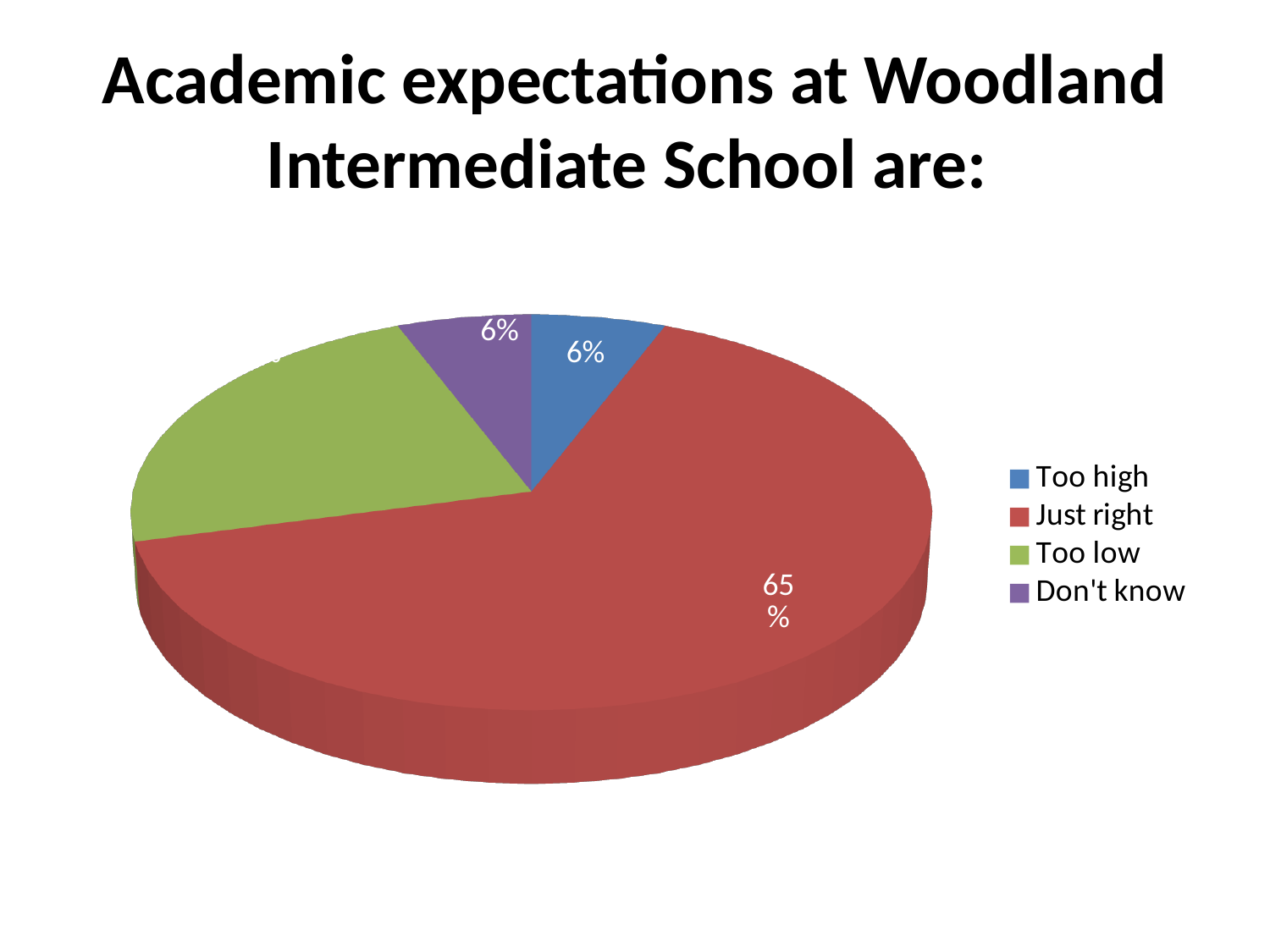

# Academic expectations at Woodland Intermediate School are:

[unsupported chart]